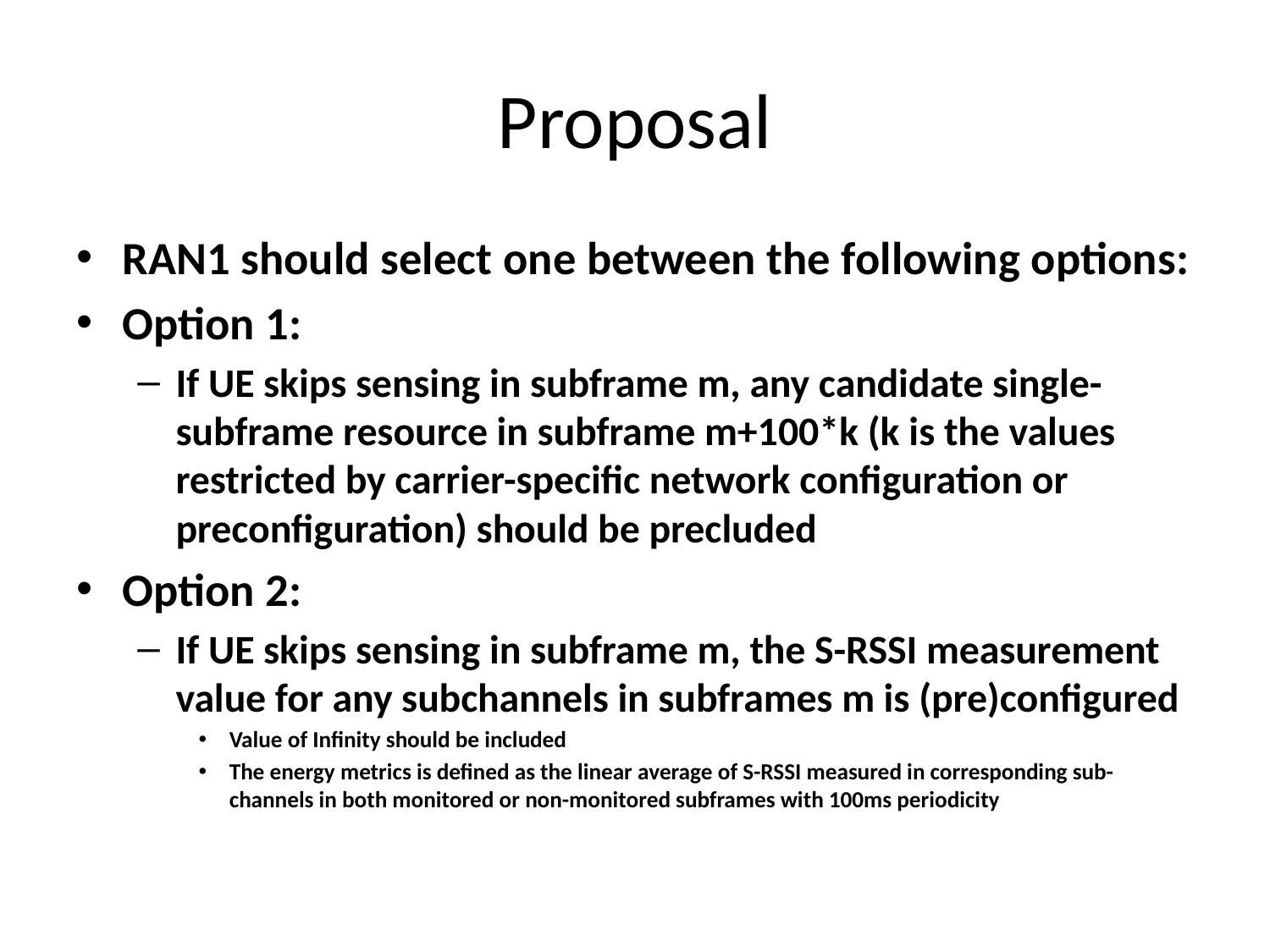

# Proposal
RAN1 should select one between the following options:
Option 1:
If UE skips sensing in subframe m, any candidate single-subframe resource in subframe m+100*k (k is the values restricted by carrier-specific network configuration or preconfiguration) should be precluded
Option 2:
If UE skips sensing in subframe m, the S-RSSI measurement value for any subchannels in subframes m is (pre)configured
Value of Infinity should be included
The energy metrics is defined as the linear average of S-RSSI measured in corresponding sub-channels in both monitored or non-monitored subframes with 100ms periodicity